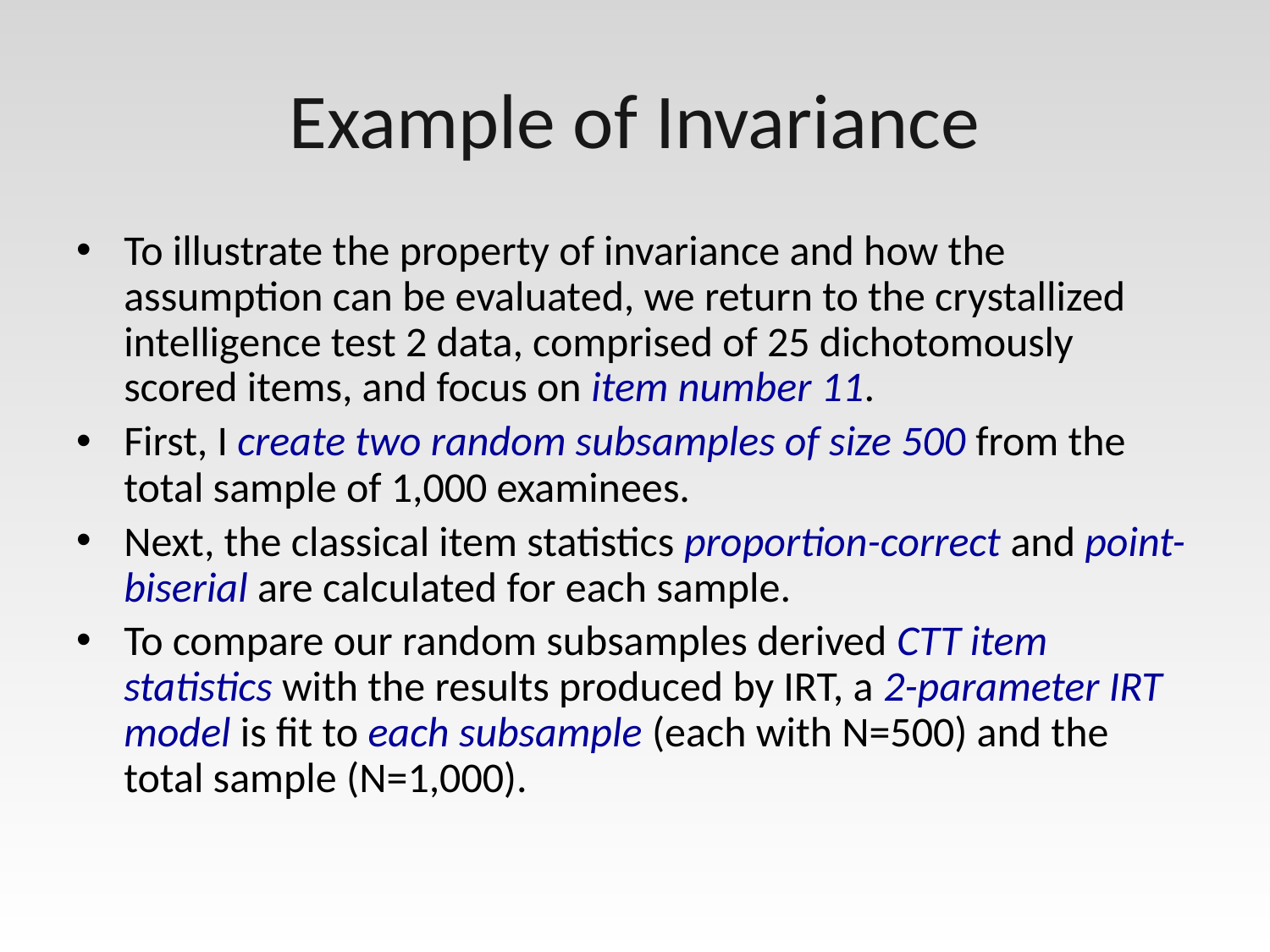

# Example of Invariance
To illustrate the property of invariance and how the assumption can be evaluated, we return to the crystallized intelligence test 2 data, comprised of 25 dichotomously scored items, and focus on item number 11.
First, I create two random subsamples of size 500 from the total sample of 1,000 examinees.
Next, the classical item statistics proportion-correct and point-biserial are calculated for each sample.
To compare our random subsamples derived CTT item statistics with the results produced by IRT, a 2-parameter IRT model is fit to each subsample (each with N=500) and the total sample (N=1,000).